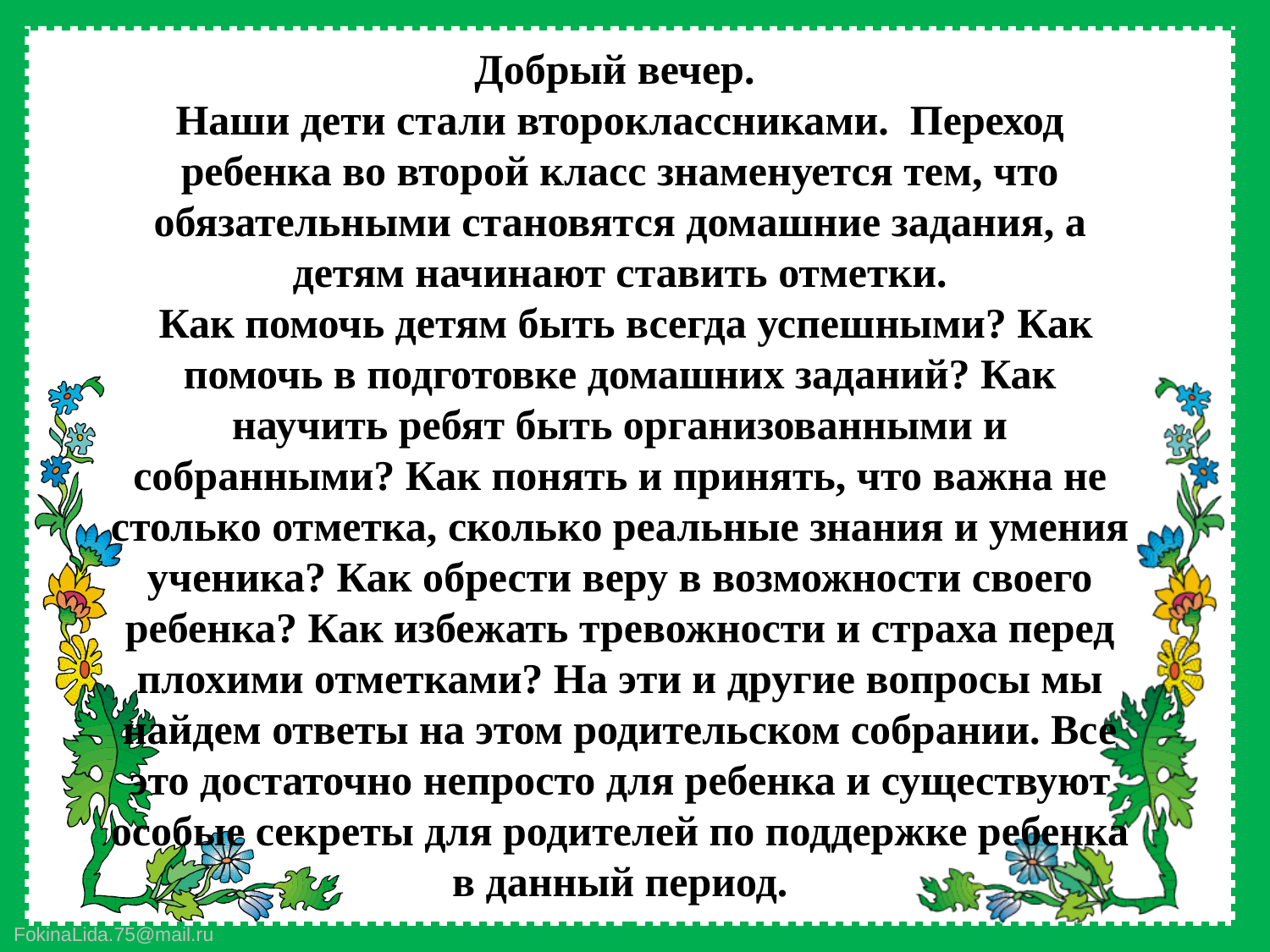

Добрый вечер.
Наши дети стали второклассниками.  Переход ребенка во второй класс знаменуется тем, что обязательными становятся домашние задания, а детям начинают ставить отметки.
 Как помочь детям быть всегда успешными? Как помочь в подготовке домашних заданий? Как научить ребят быть организованными и собранными? Как понять и принять, что важна не столько отметка, сколько реальные знания и умения ученика? Как обрести веру в возможности своего ребенка? Как избежать тревожности и страха перед плохими отметками? На эти и другие вопросы мы найдем ответы на этом родительском собрании. Все это достаточно непросто для ребенка и существуют особые секреты для родителей по поддержке ребенка в данный период.